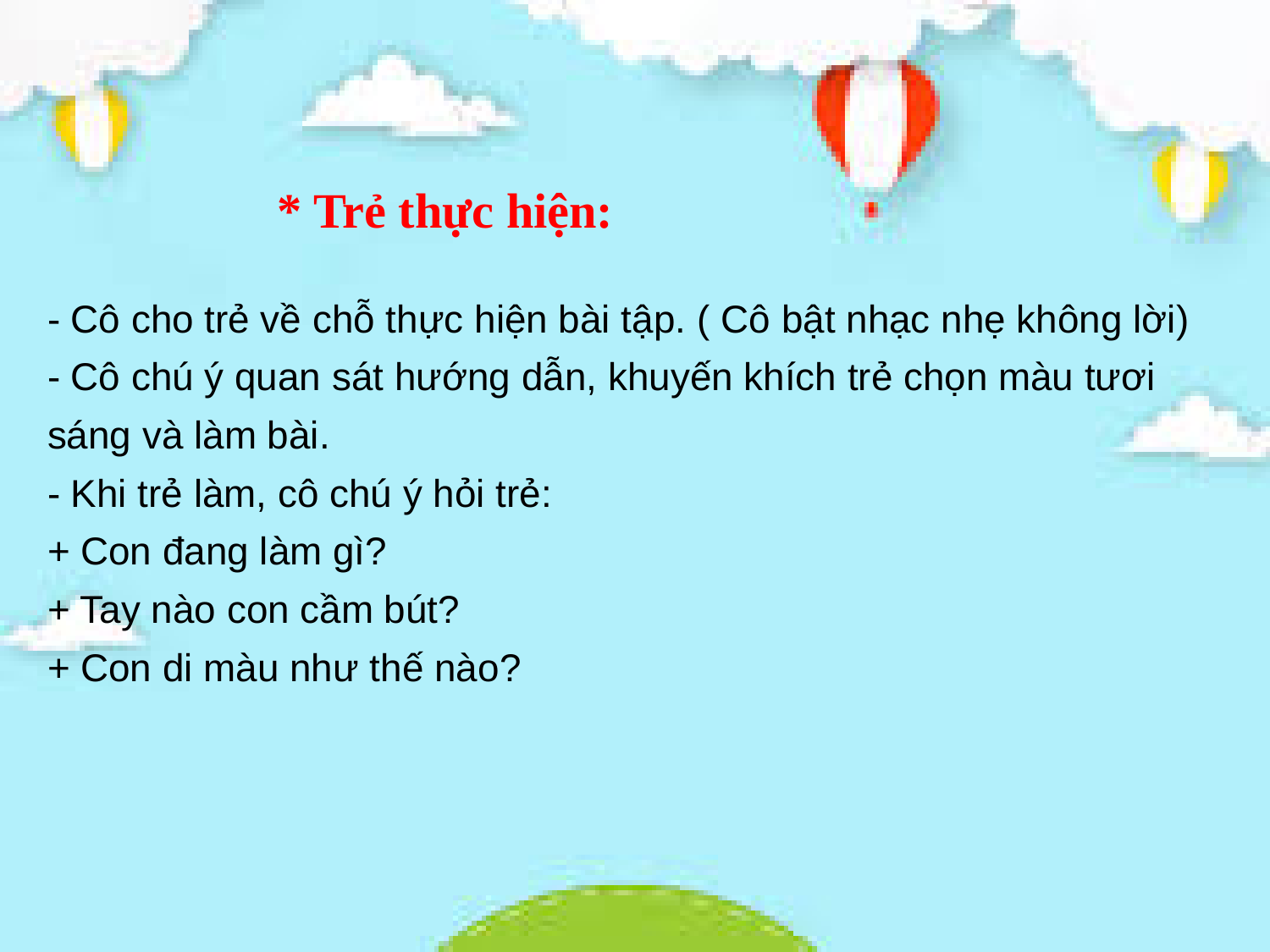

* Trẻ thực hiện:
- Cô cho trẻ về chỗ thực hiện bài tập. ( Cô bật nhạc nhẹ không lời)
- Cô chú ý quan sát hướng dẫn, khuyến khích trẻ chọn màu tươi sáng và làm bài.
- Khi trẻ làm, cô chú ý hỏi trẻ:
+ Con đang làm gì?
+ Tay nào con cầm bút?
+ Con di màu như thế nào?